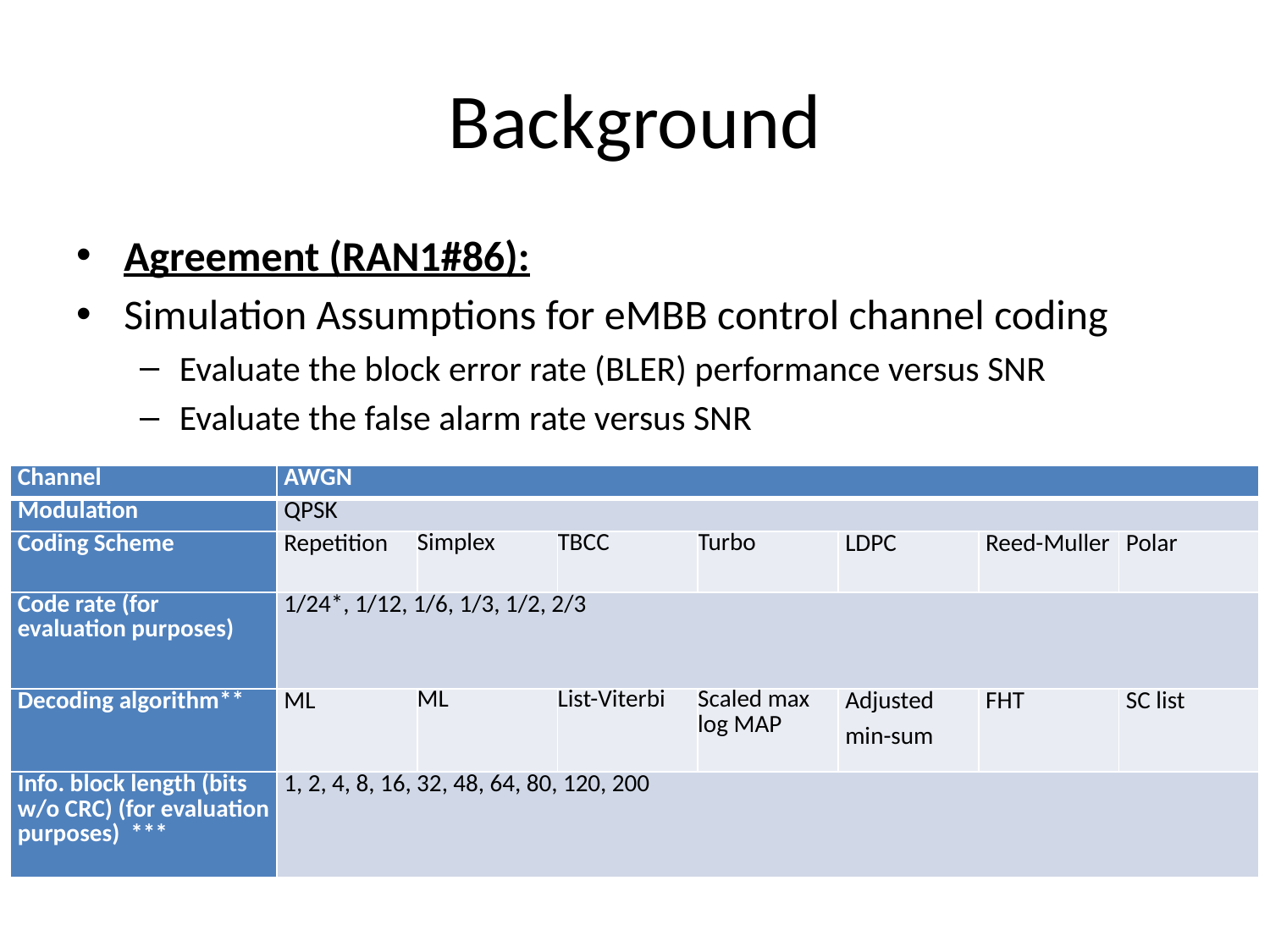

# Background
Agreement (RAN1#86):
Simulation Assumptions for eMBB control channel coding
Evaluate the block error rate (BLER) performance versus SNR
Evaluate the false alarm rate versus SNR

| Channel | AWGN |  |  |  |  |  |  |
| --- | --- | --- | --- | --- | --- | --- | --- |
| Modulation | QPSK |  |  |  |  |  |  |
| Coding Scheme | Repetition | Simplex | TBCC | Turbo | LDPC | Reed-Muller | Polar |
| Code rate (for evaluation purposes) | 1/24\*, 1/12, 1/6, 1/3, 1/2, 2/3 |  |  |  |  |  |  |
| Decoding algorithm\*\* | ML | ML | List-Viterbi | Scaled max log MAP | Adjusted min-sum | FHT | SC list |
| Info. block length (bits w/o CRC) (for evaluation purposes) \*\*\* | 1, 2, 4, 8, 16, 32, 48, 64, 80, 120, 200 |  |  |  |  |  |  |